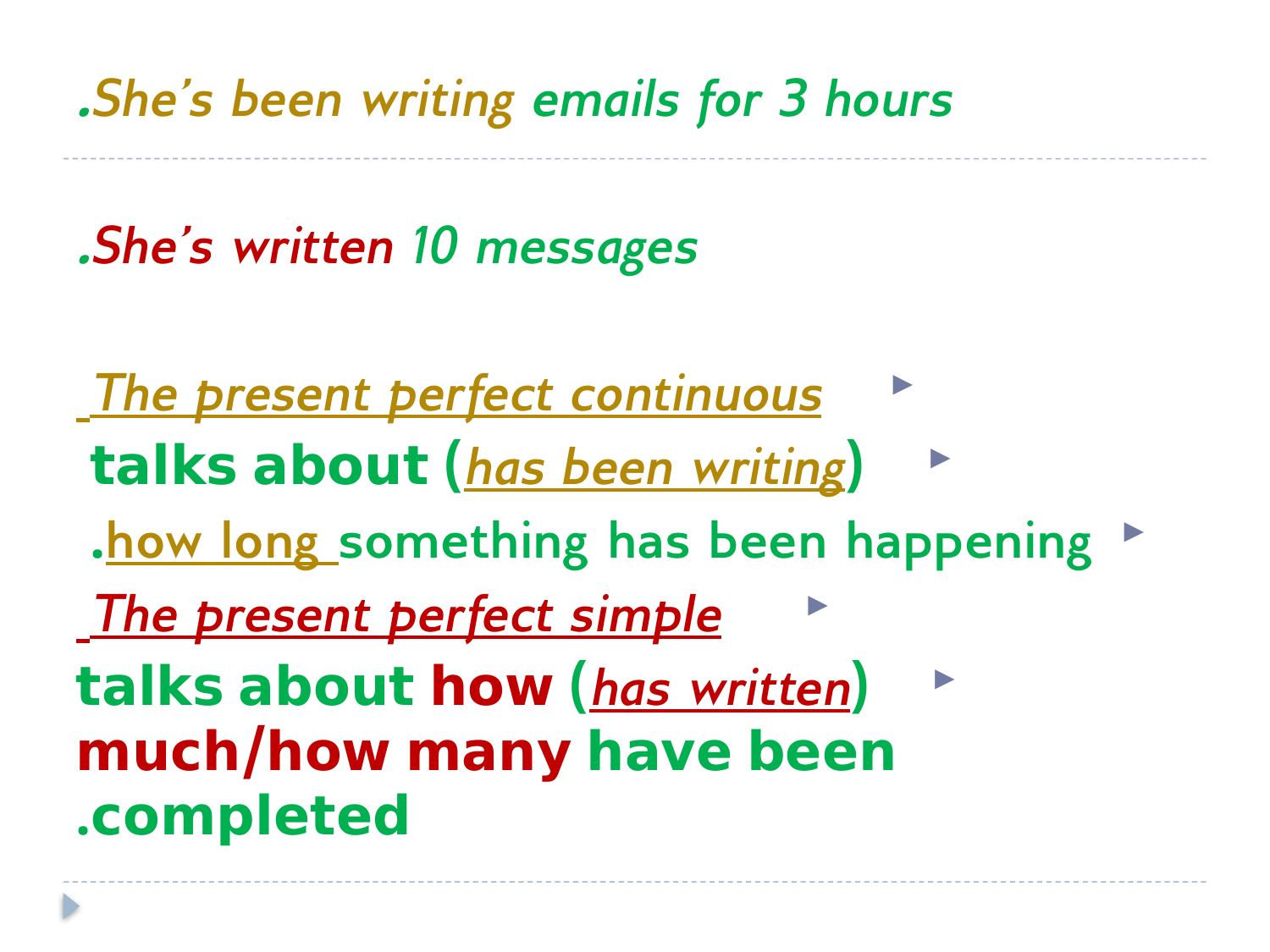

She’s been writing emails for 3 hours.

She’s written 10 messages.

The present perfect continuous
(has been writing) talks about
how long something has been happening.
The present perfect simple
(has written) talks about how much/how many have been completed.